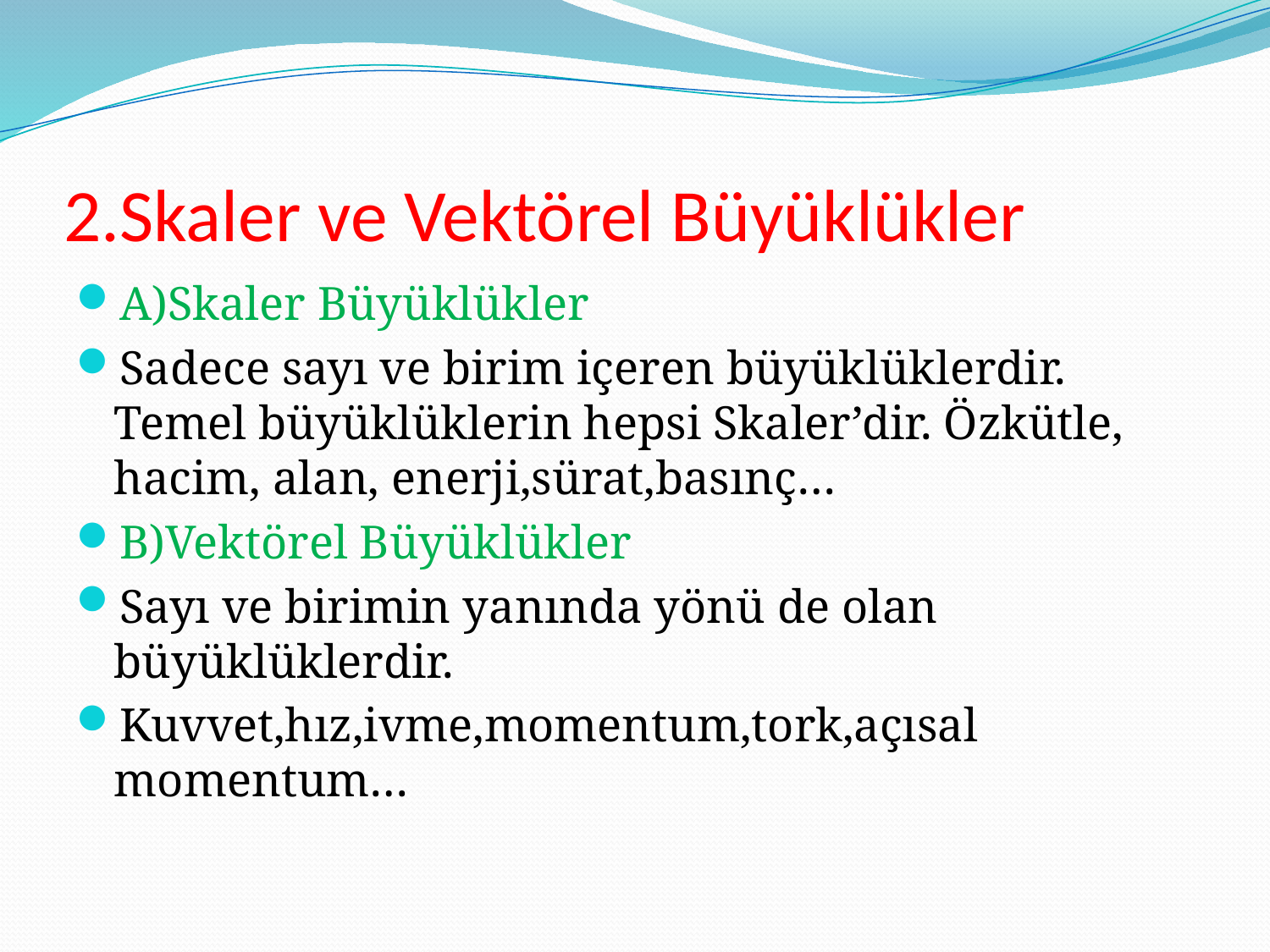

# 2.Skaler ve Vektörel Büyüklükler
A)Skaler Büyüklükler
Sadece sayı ve birim içeren büyüklüklerdir. Temel büyüklüklerin hepsi Skaler’dir. Özkütle, hacim, alan, enerji,sürat,basınç…
B)Vektörel Büyüklükler
Sayı ve birimin yanında yönü de olan büyüklüklerdir.
Kuvvet,hız,ivme,momentum,tork,açısal momentum…